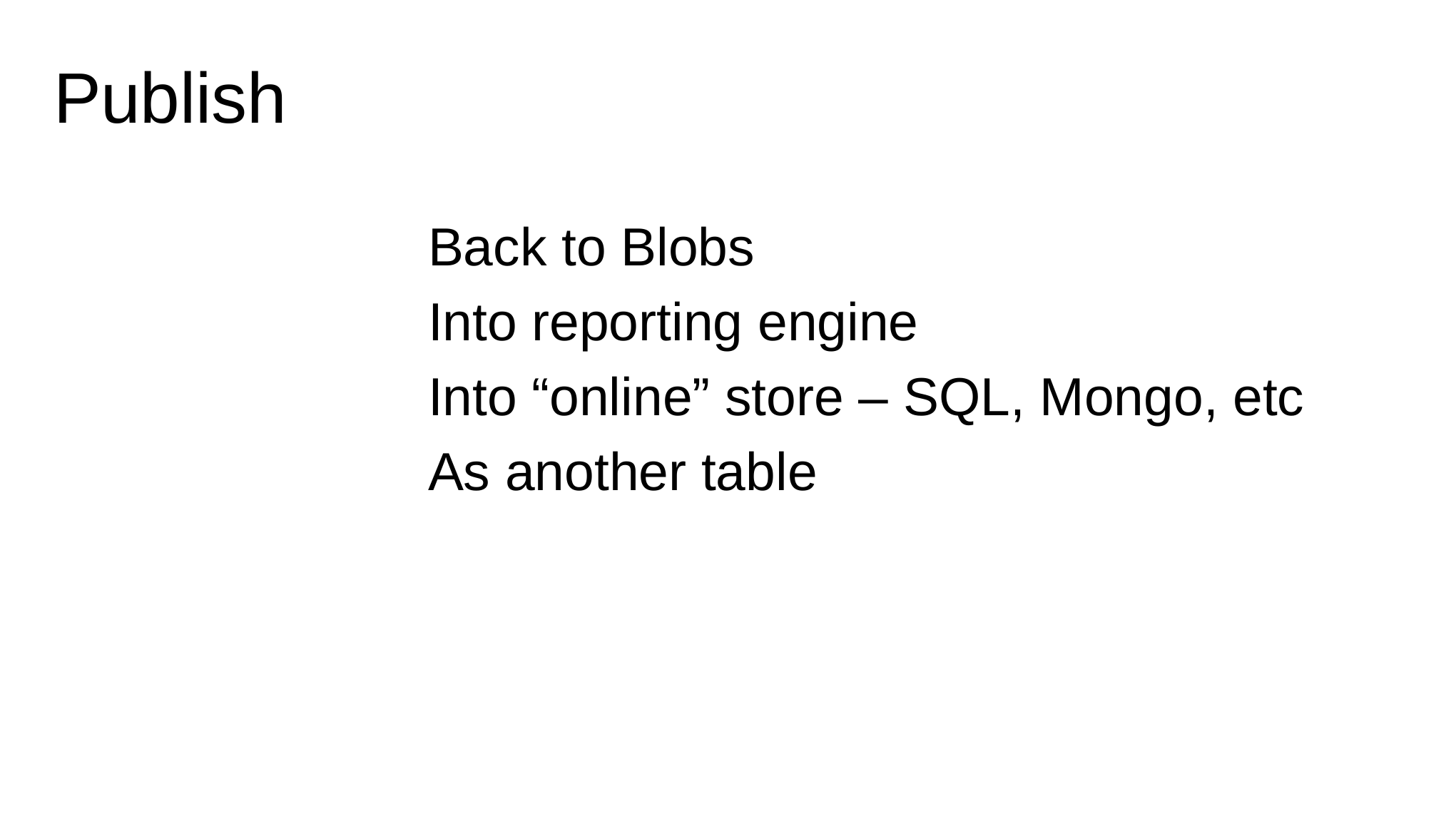

# Publish

Back to Blobs
Into reporting engine
Into “online” store – SQL, Mongo, etc
As another table